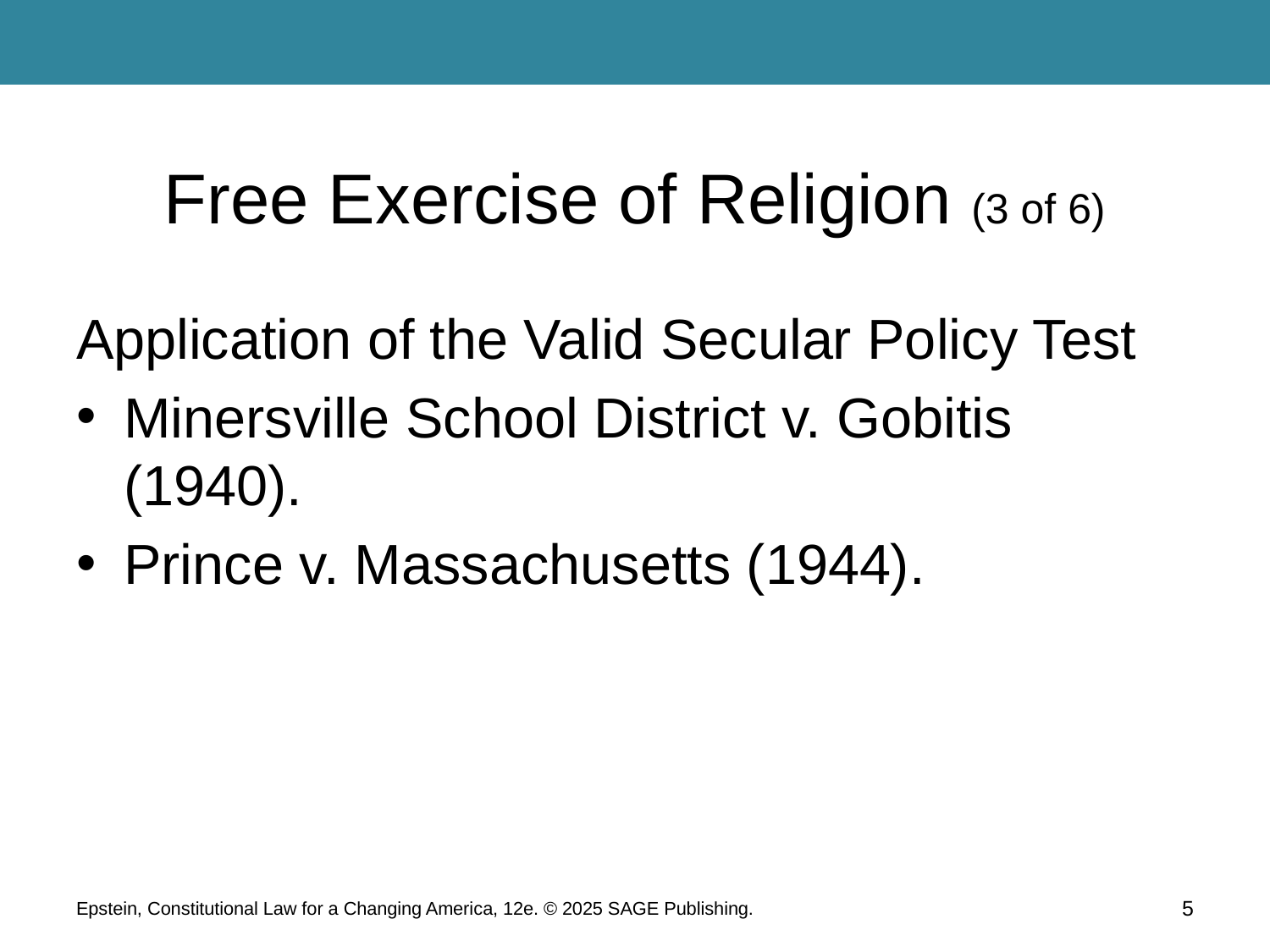

# Free Exercise of Religion (3 of 6)
Application of the Valid Secular Policy Test
Minersville School District v. Gobitis (1940).
Prince v. Massachusetts (1944).
Epstein, Constitutional Law for a Changing America, 12e. © 2025 SAGE Publishing.
5